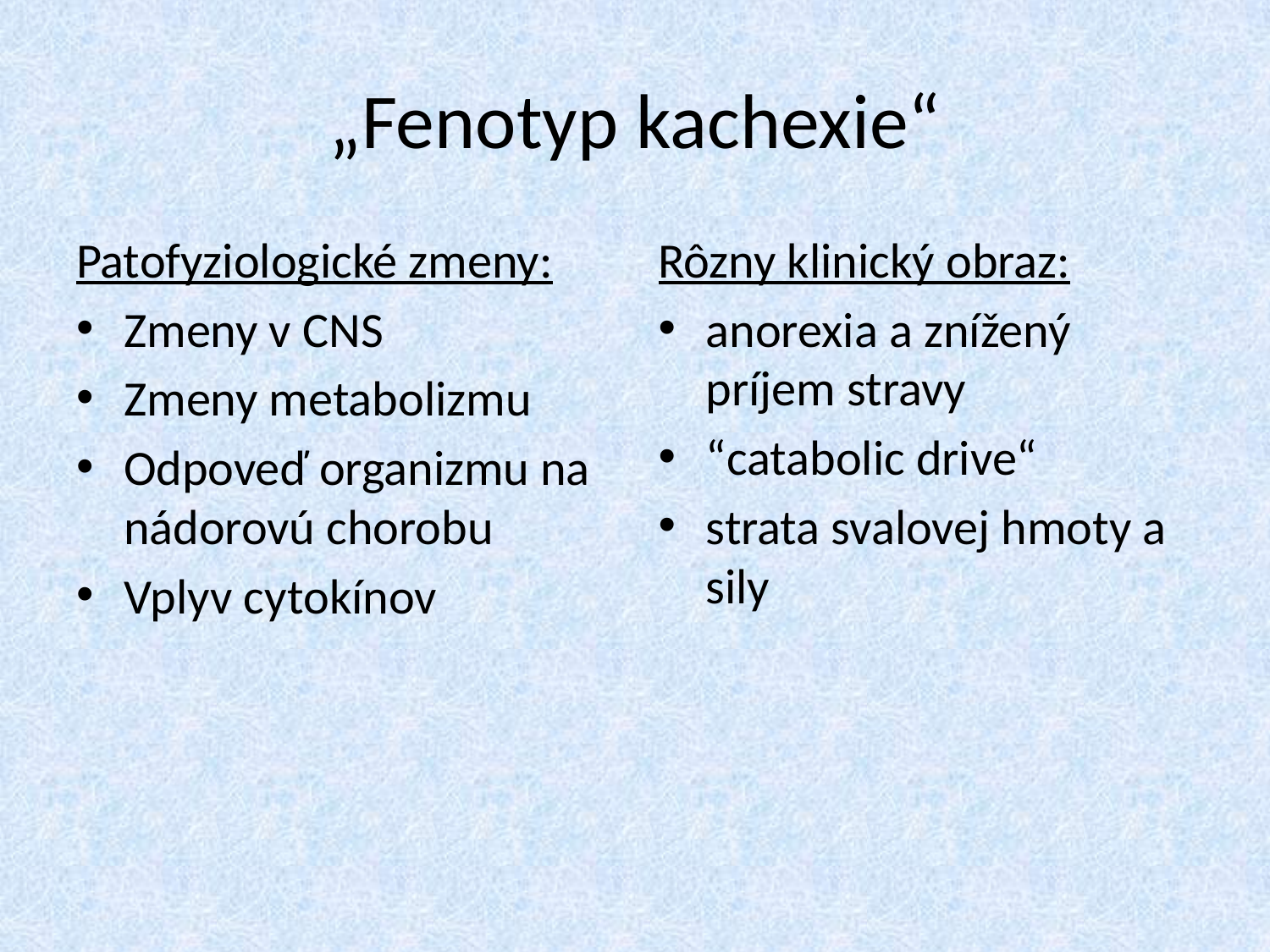

# „Fenotyp kachexie“
Patofyziologické zmeny:
Zmeny v CNS
Zmeny metabolizmu
Odpoveď organizmu na nádorovú chorobu
Vplyv cytokínov
Rôzny klinický obraz:
anorexia a znížený príjem stravy
“catabolic drive“
strata svalovej hmoty a sily